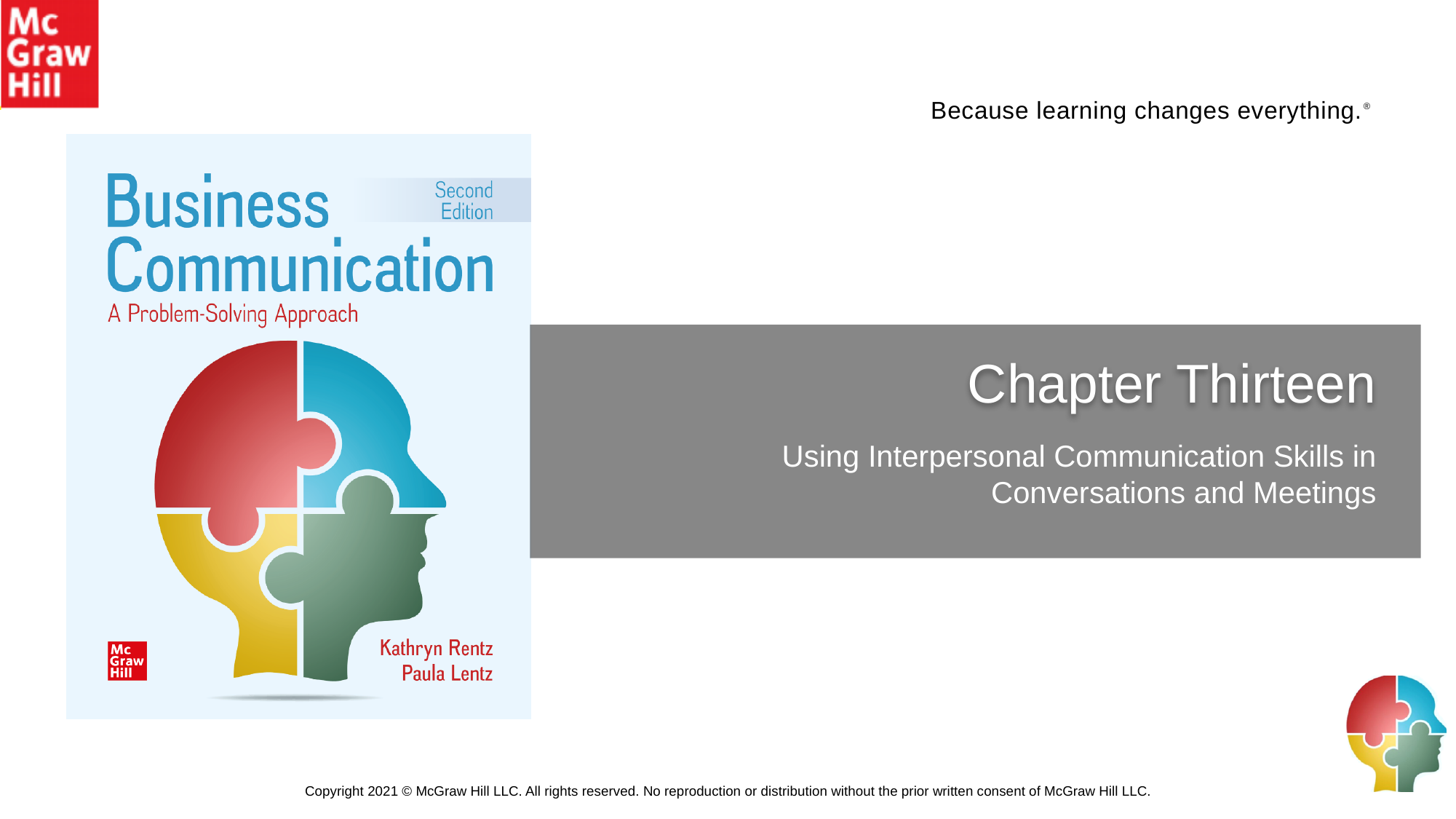

# Chapter Thirteen
Using Interpersonal Communication Skills in Conversations and Meetings
Copyright 2021 © McGraw Hill LLC. All rights reserved. No reproduction or distribution without the prior written consent of McGraw Hill LLC.